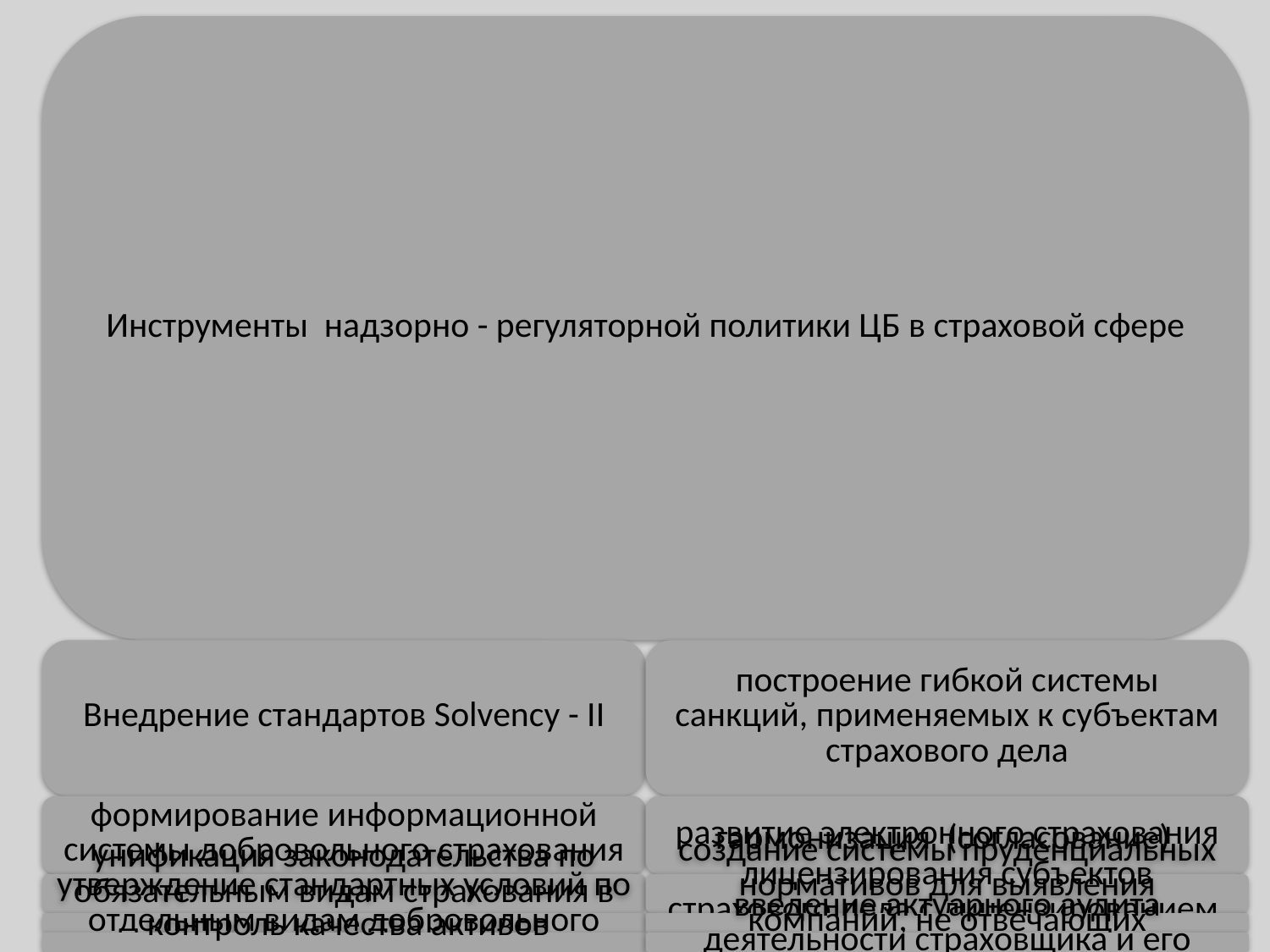

Инструменты  надзорно - регуляторной политики ЦБ в страховой сфере
Внедрение стандартов Solvency - II
формирование информационной системы добровольного страхования
построение гибкой системы санкций, применяемых к субъектам страхового дела
развитие электронного страхования